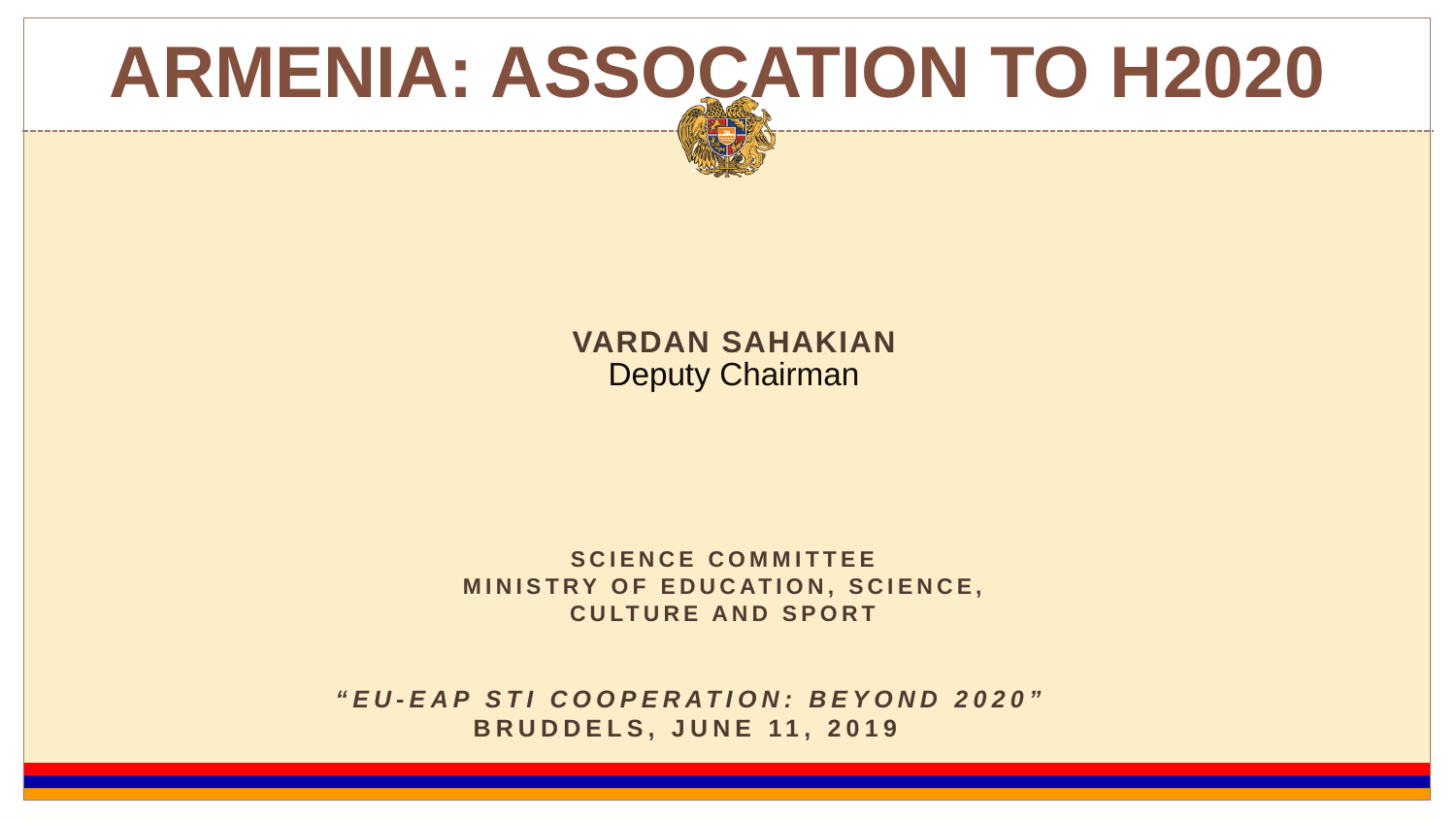

# ARMENIA: ASSOCATION TO H2020
Vardan Sahakian
Deputy Chairman
SCIENCE COMMITTEE
MINISTRY OF EDUCATION, SCIENCE,
CULTURE AND SPORT
“EU-EaP STI cooperation: Beyond 2020” BRUDDELS, June 11, 2019